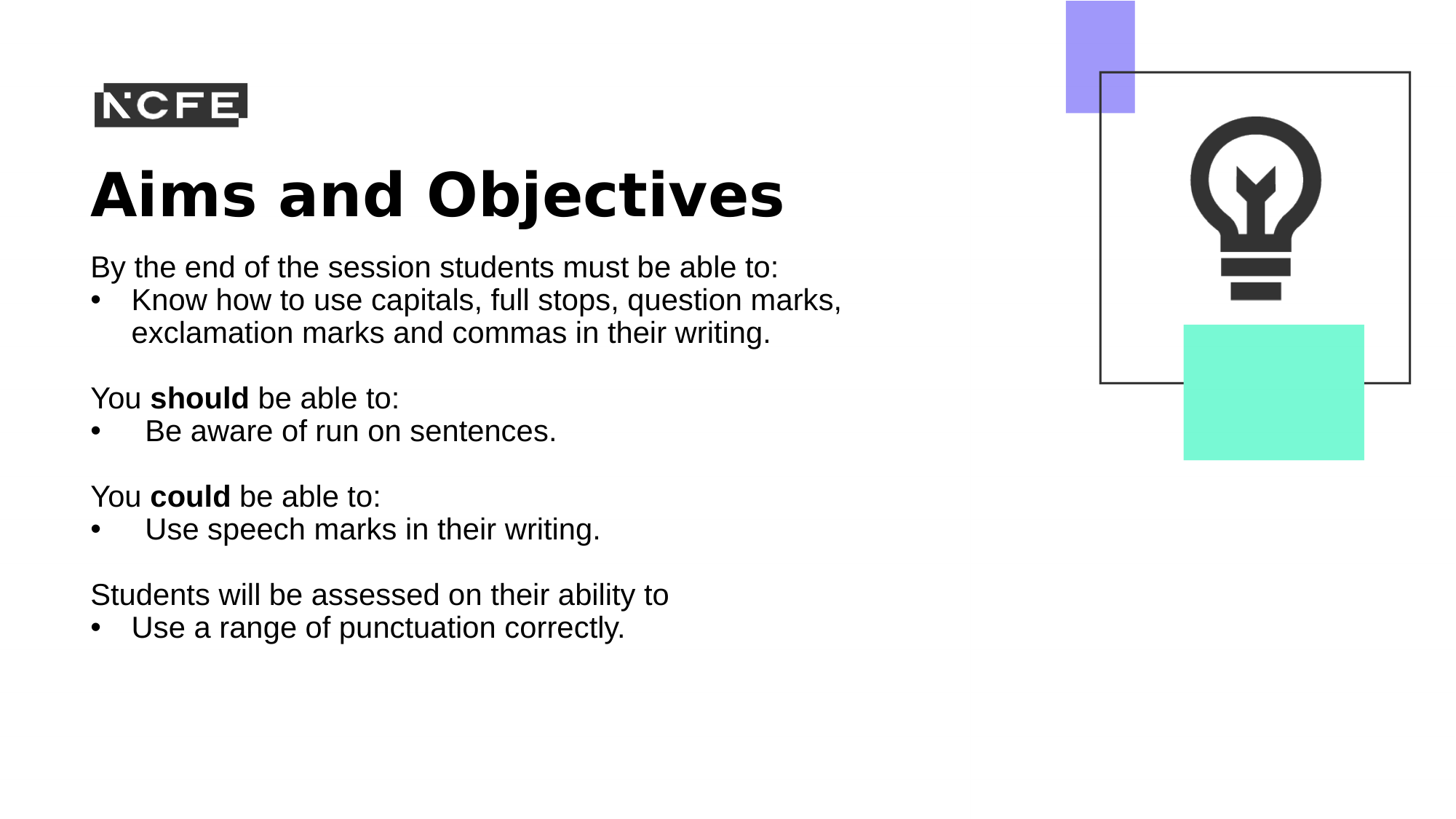

By the end of the session students must be able to:
Know how to use capitals, full stops, question marks, exclamation marks and commas in their writing.

You should be able to:
Be aware of run on sentences.

You could be able to:
Use speech marks in their writing.

Students will be assessed on their ability to
Use a range of punctuation correctly.